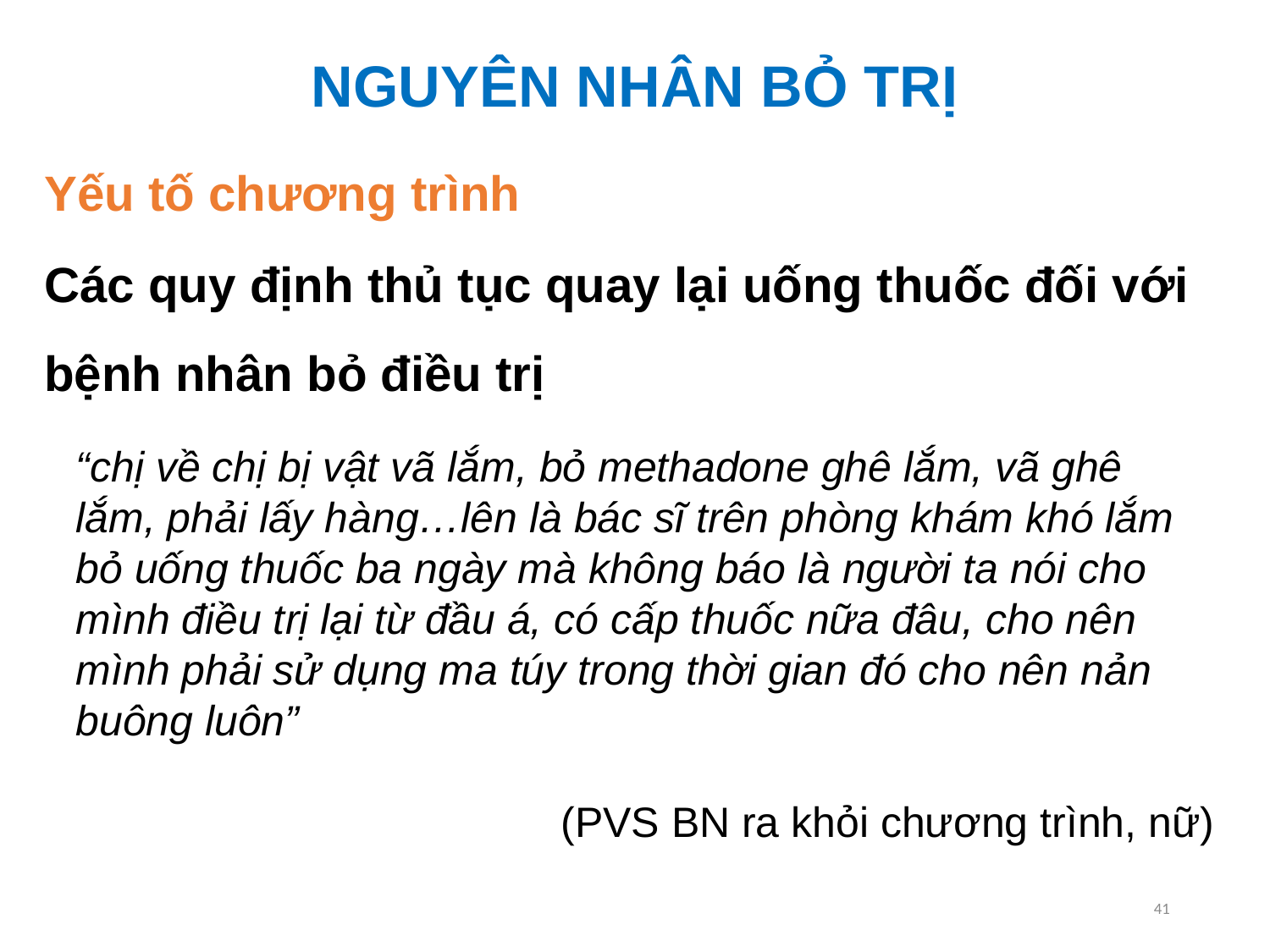

NGUYÊN NHÂN BỎ TRỊ
Yếu tố chương trình
Các quy định thủ tục quay lại uống thuốc đối với bệnh nhân bỏ điều trị
“chị về chị bị vật vã lắm, bỏ methadone ghê lắm, vã ghê lắm, phải lấy hàng…lên là bác sĩ trên phòng khám khó lắm bỏ uống thuốc ba ngày mà không báo là người ta nói cho mình điều trị lại từ đầu á, có cấp thuốc nữa đâu, cho nên mình phải sử dụng ma túy trong thời gian đó cho nên nản buông luôn”

(PVS BN ra khỏi chương trình, nữ)
41